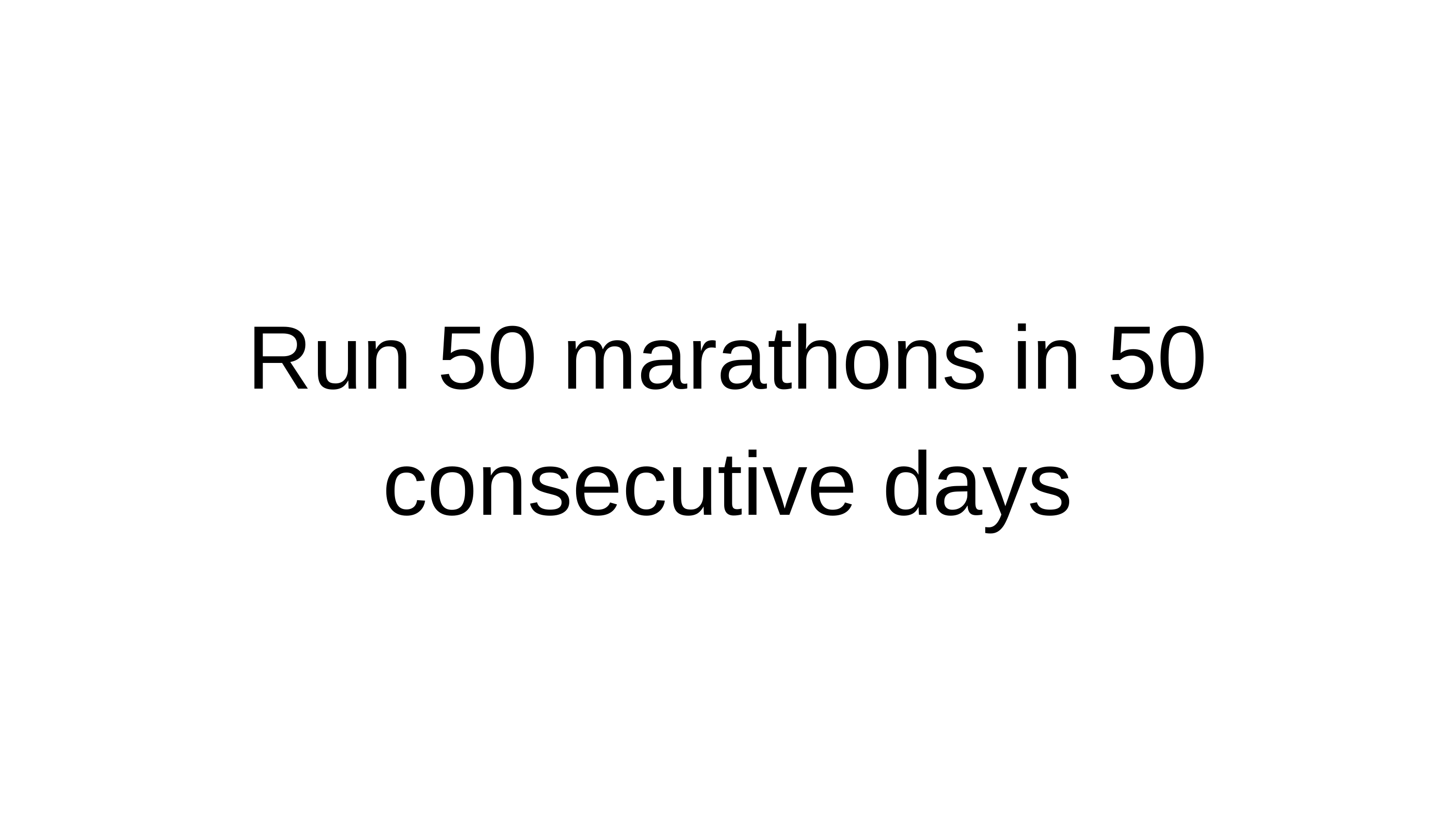

Run 50 marathons in 50 consecutive days